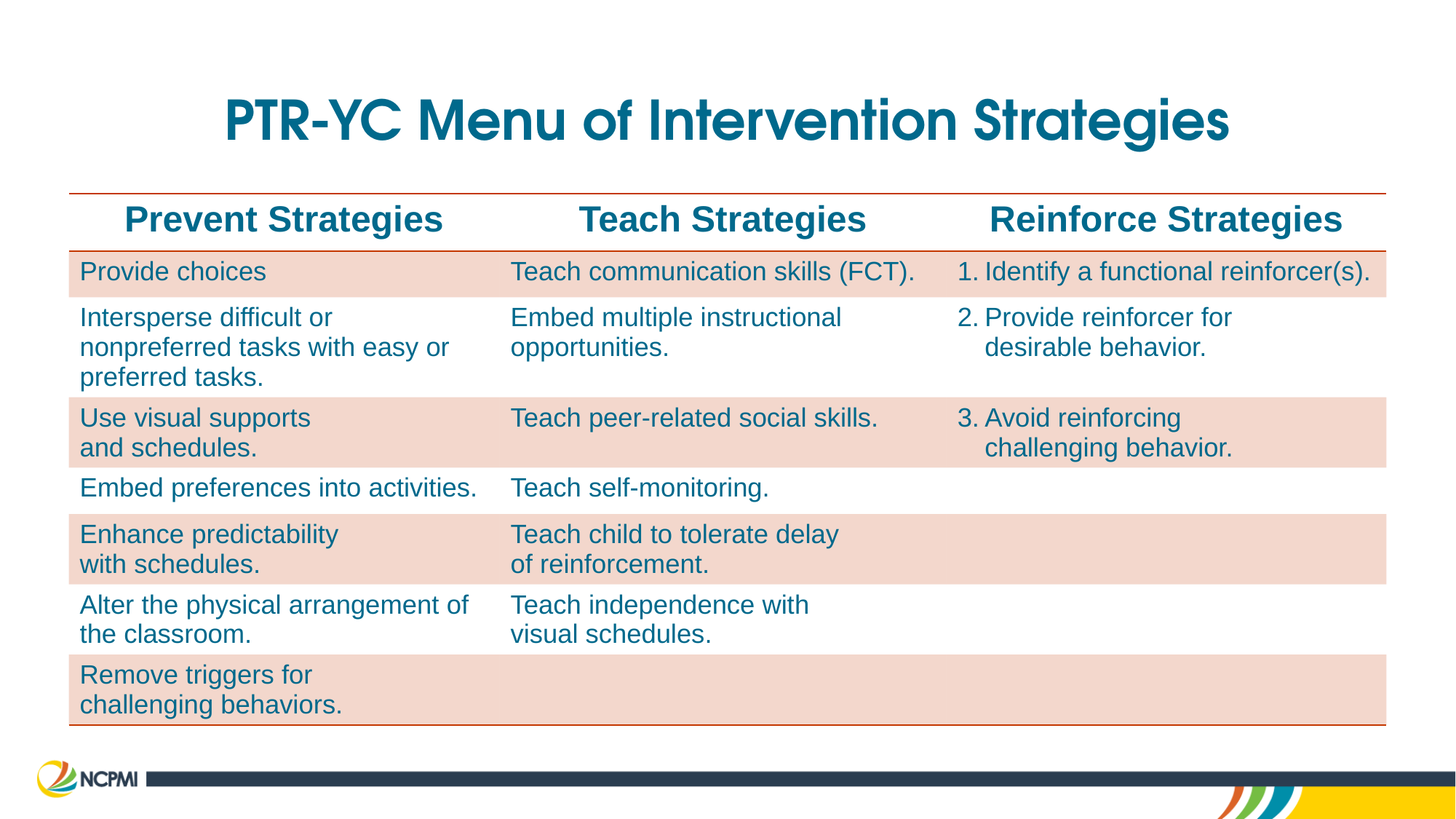

|  |  |  |
| --- | --- | --- |
|  |  |  |
# PTR-YC Menu of Intervention Strategies
| Prevent Strategies | Teach Strategies | Reinforce Strategies |
| --- | --- | --- |
| Provide choices | Teach communication skills (FCT). | Identify a functional reinforcer(s). |
| Intersperse difficult or nonpreferred tasks with easy or preferred tasks. | Embed multiple instructional opportunities. | Provide reinforcer for desirable behavior. |
| Use visual supports and schedules. | Teach peer-related social skills. | Avoid reinforcing challenging behavior. |
| Embed preferences into activities. | Teach self-monitoring. |  |
| Enhance predictability with schedules. | Teach child to tolerate delay of reinforcement. |  |
| Alter the physical arrangement of the classroom. | Teach independence with visual schedules. |  |
| Remove triggers for challenging behaviors. |  |  |